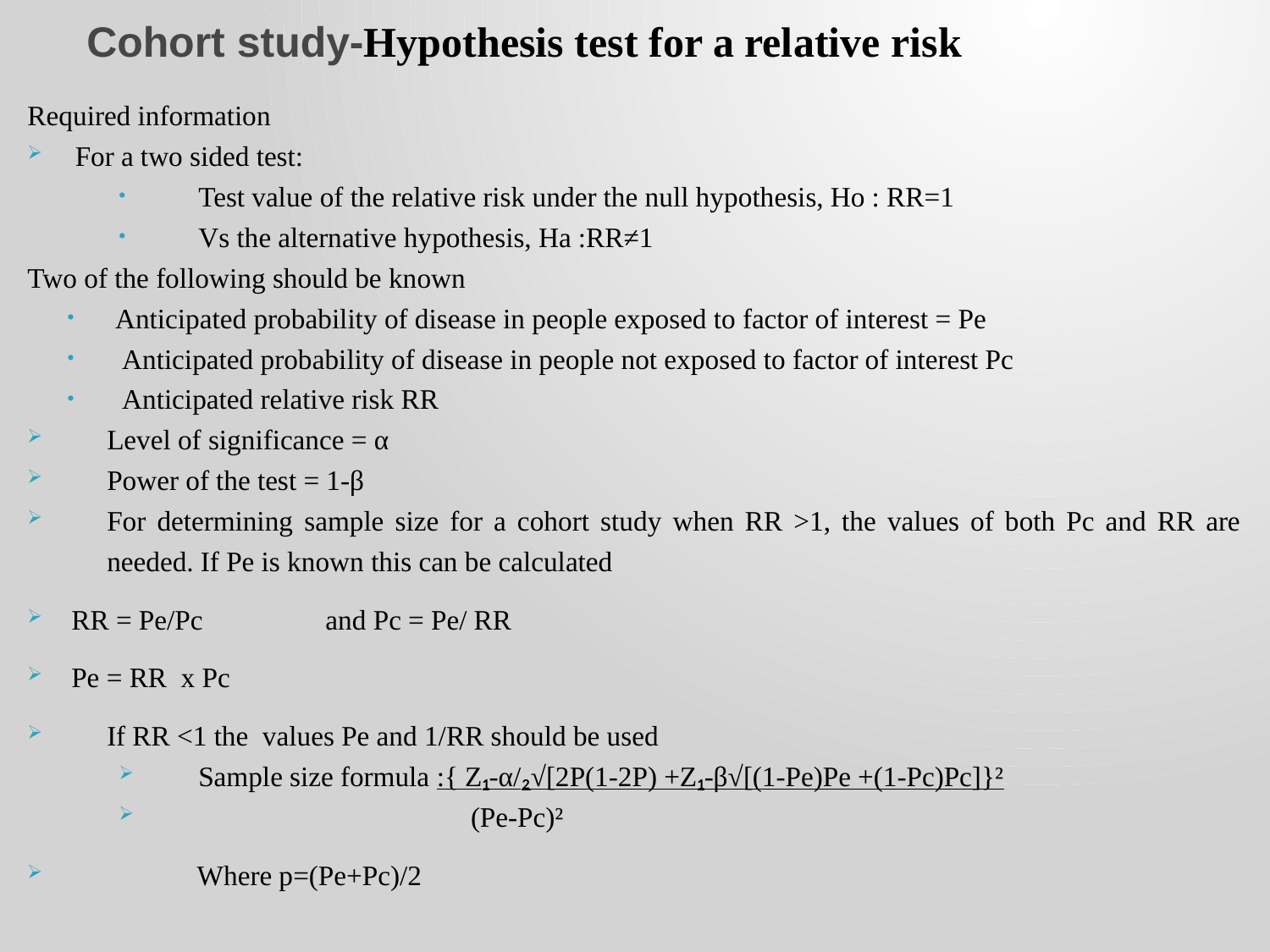

# Cohort study-Hypothesis test for a relative risk
Required information
For a two sided test:
Test value of the relative risk under the null hypothesis, Ho : RR=1
Vs the alternative hypothesis, Ha :RR≠1
Two of the following should be known
Anticipated probability of disease in people exposed to factor of interest = Pe
 Anticipated probability of disease in people not exposed to factor of interest Pc
 Anticipated relative risk RR
Level of significance = α
Power of the test = 1-β
For determining sample size for a cohort study when RR >1, the values of both Pc and RR are needed. If Pe is known this can be calculated
RR = Pe/Pc	and Pc = Pe/ RR
Pe = RR  x Pc
If RR <1 the  values Pe and 1/RR should be used
Sample size formula :{ Z₁-α/₂√[2P(1-2P) +Z₁-β√[(1-Pe)Pe +(1-Pc)Pc]}²
                                       (Pe-Pc)²
                  Where p=(Pe+Pc)/2